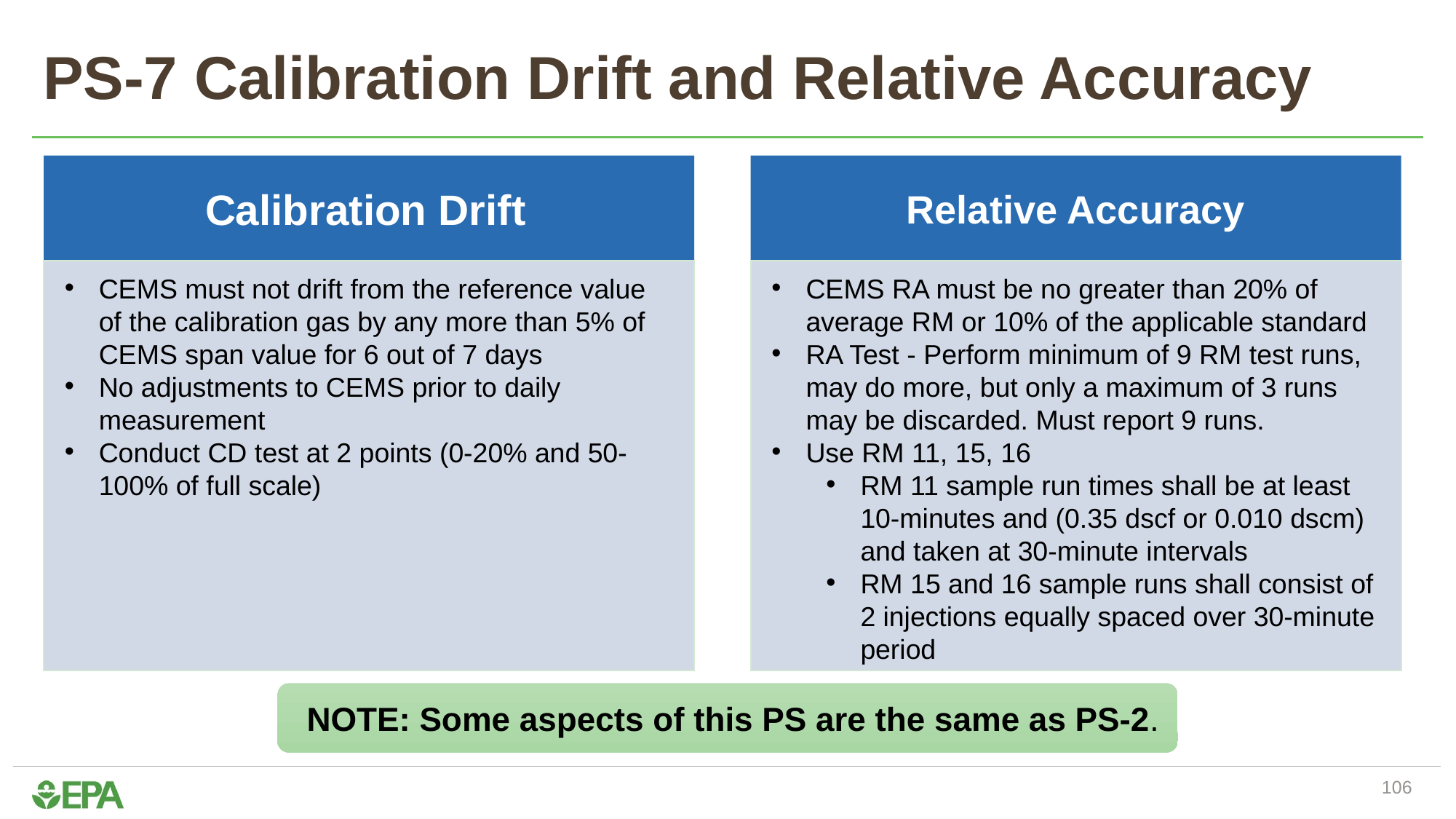

# PS-7 Calibration Drift and Relative Accuracy
Calibration Drift
Relative Accuracy

CEMS must not drift from the reference value of the calibration gas by any more than 5% of CEMS span value for 6 out of 7 days
No adjustments to CEMS prior to daily measurement
Conduct CD test at 2 points (0-20% and 50-100% of full scale)

CEMS RA must be no greater than 20% of average RM or 10% of the applicable standard
RA Test - Perform minimum of 9 RM test runs, may do more, but only a maximum of 3 runs may be discarded. Must report 9 runs.
Use RM 11, 15, 16
RM 11 sample run times shall be at least 10-minutes and (0.35 dscf or 0.010 dscm) and taken at 30-minute intervals
RM 15 and 16 sample runs shall consist of 2 injections equally spaced over 30-minute period

NOTE: Some aspects of this PS are the same as PS-2.
106